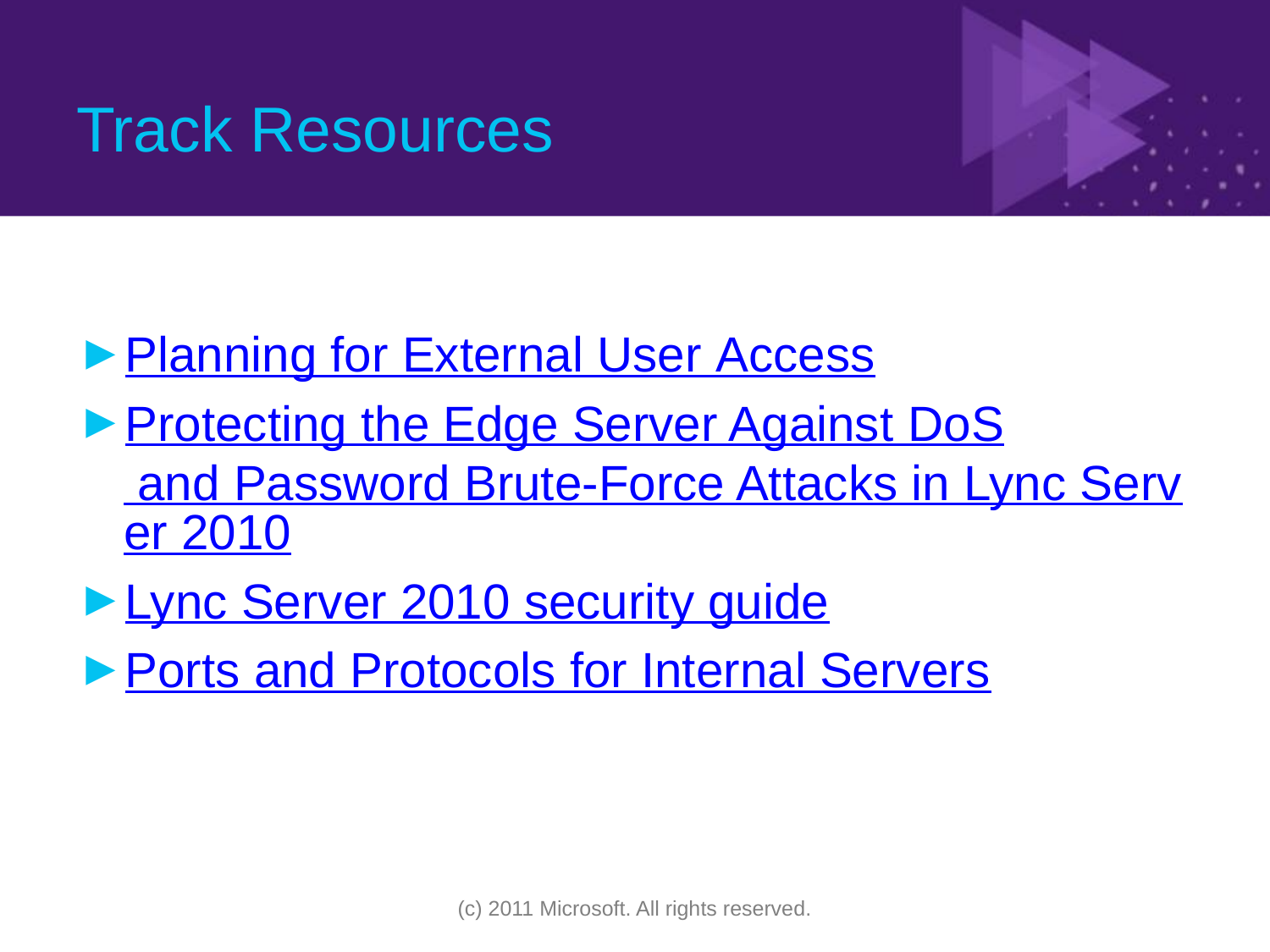

# Track Resources
Planning for External User Access
Protecting the Edge Server Against DoS and Password Brute-Force Attacks in Lync Server 2010
Lync Server 2010 security guide
Ports and Protocols for Internal Servers

(c) 2011 Microsoft. All rights reserved.